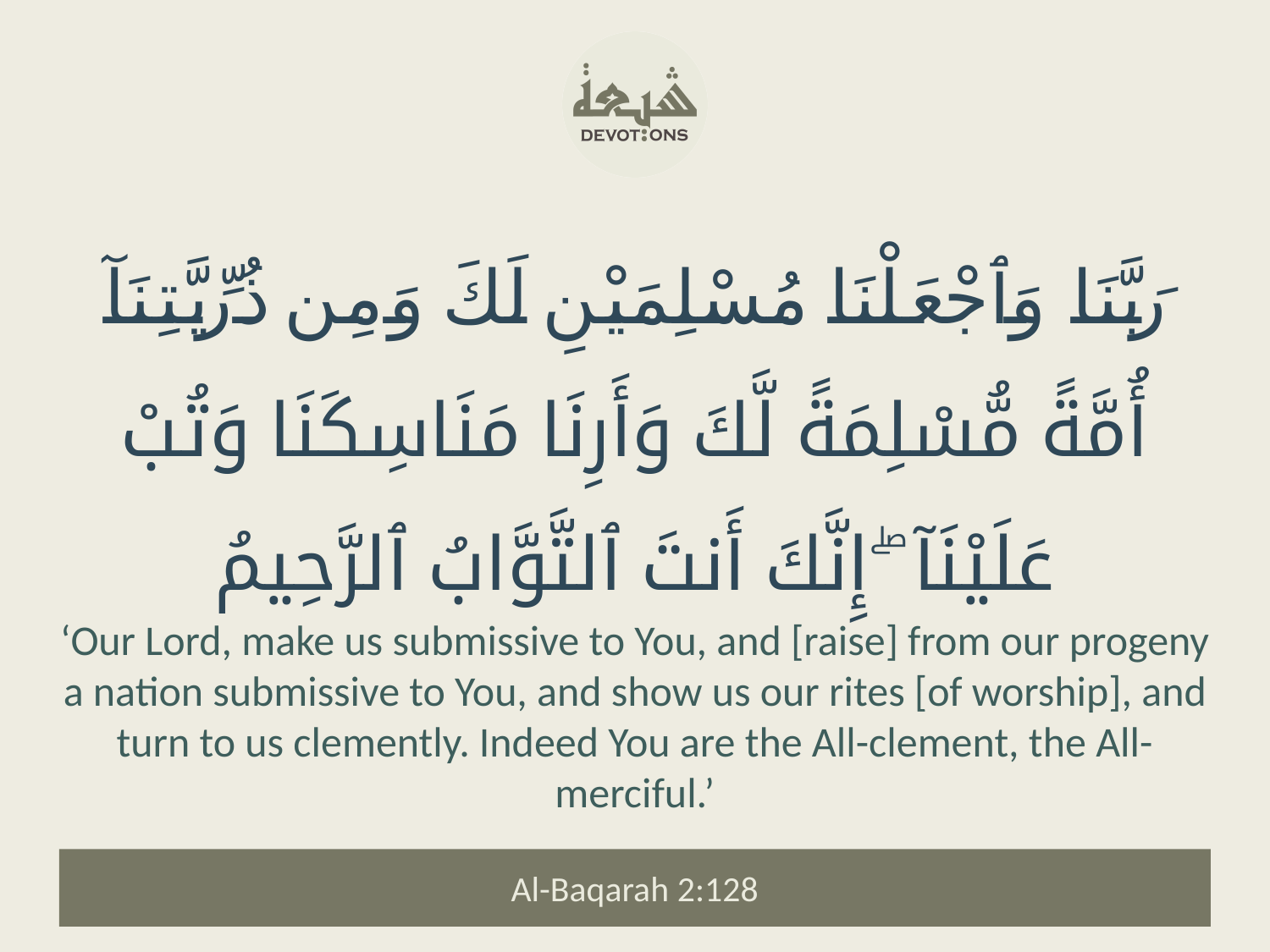

رَبَّنَا وَٱجْعَلْنَا مُسْلِمَيْنِ لَكَ وَمِن ذُرِّيَّتِنَآ أُمَّةً مُّسْلِمَةً لَّكَ وَأَرِنَا مَنَاسِكَنَا وَتُبْ عَلَيْنَآ ۖ إِنَّكَ أَنتَ ٱلتَّوَّابُ ٱلرَّحِيمُ
‘Our Lord, make us submissive to You, and [raise] from our progeny a nation submissive to You, and show us our rites [of worship], and turn to us clemently. Indeed You are the All-clement, the All-merciful.’
Al-Baqarah 2:128